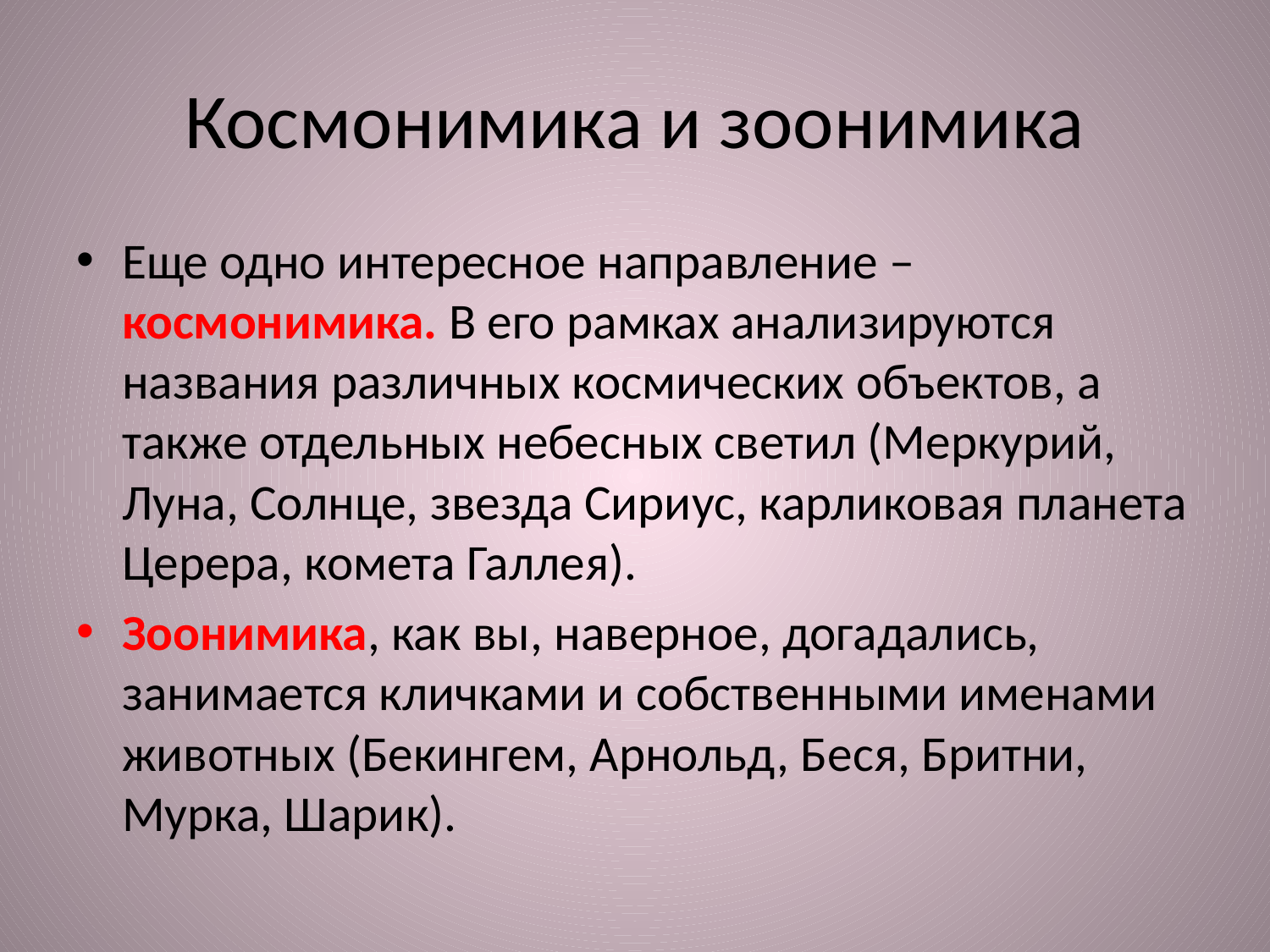

# Космонимика и зоонимика
Еще одно интересное направление ‒ космонимика. В его рамках анализируются названия различных космических объектов, а также отдельных небесных светил (Меркурий, Луна, Солнце, звезда Сириус, карликовая планета Церера, комета Галлея).
Зоонимика, как вы, наверное, догадались, занимается кличками и собственными именами животных (Бекингем, Арнольд, Беся, Бритни, Мурка, Шарик).